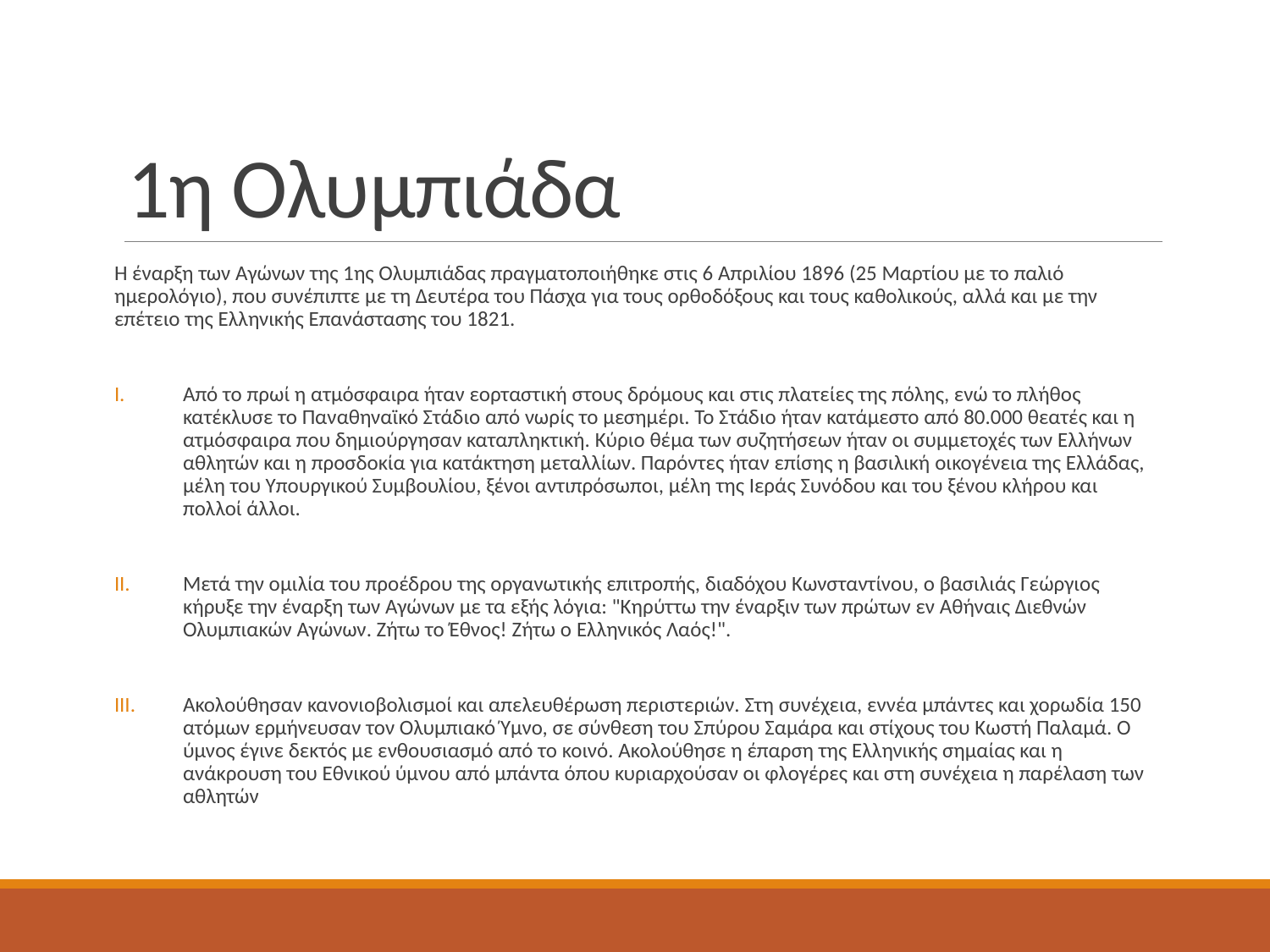

# 1η Ολυμπιάδα
Η έναρξη των Αγώνων της 1ης Ολυμπιάδας πραγματοποιήθηκε στις 6 Απριλίου 1896 (25 Μαρτίου με το παλιό ημερολόγιο), που συνέπιπτε με τη Δευτέρα του Πάσχα για τους ορθοδόξους και τους καθολικούς, αλλά και με την επέτειο της Ελληνικής Επανάστασης του 1821.

Από το πρωί η ατμόσφαιρα ήταν εορταστική στους δρόμους και στις πλατείες της πόλης, ενώ το πλήθος κατέκλυσε το Παναθηναϊκό Στάδιο από νωρίς το μεσημέρι. Το Στάδιο ήταν κατάμεστο από 80.000 θεατές και η ατμόσφαιρα που δημιούργησαν καταπληκτική. Κύριο θέμα των συζητήσεων ήταν οι συμμετοχές των Ελλήνων αθλητών και η προσδοκία για κατάκτηση μεταλλίων. Παρόντες ήταν επίσης η βασιλική οικογένεια της Ελλάδας, μέλη του Υπουργικού Συμβουλίου, ξένοι αντιπρόσωποι, μέλη της Ιεράς Συνόδου και του ξένου κλήρου και πολλοί άλλοι.

Μετά την ομιλία του προέδρου της οργανωτικής επιτροπής, διαδόχου Κωνσταντίνου, ο βασιλιάς Γεώργιος κήρυξε την έναρξη των Αγώνων με τα εξής λόγια: "Κηρύττω την έναρξιν των πρώτων εν Αθήναις Διεθνών Ολυμπιακών Αγώνων. Ζήτω το Έθνος! Ζήτω ο Ελληνικός Λαός!".

Ακολούθησαν κανονιοβολισμοί και απελευθέρωση περιστεριών. Στη συνέχεια, εννέα μπάντες και χορωδία 150 ατόμων ερμήνευσαν τον Ολυμπιακό Ύμνο, σε σύνθεση του Σπύρου Σαμάρα και στίχους του Κωστή Παλαμά. Ο ύμνος έγινε δεκτός με ενθουσιασμό από το κοινό. Ακολούθησε η έπαρση της Ελληνικής σημαίας και η ανάκρουση του Εθνικού ύμνου από μπάντα όπου κυριαρχούσαν οι φλογέρες και στη συνέχεια η παρέλαση των αθλητών